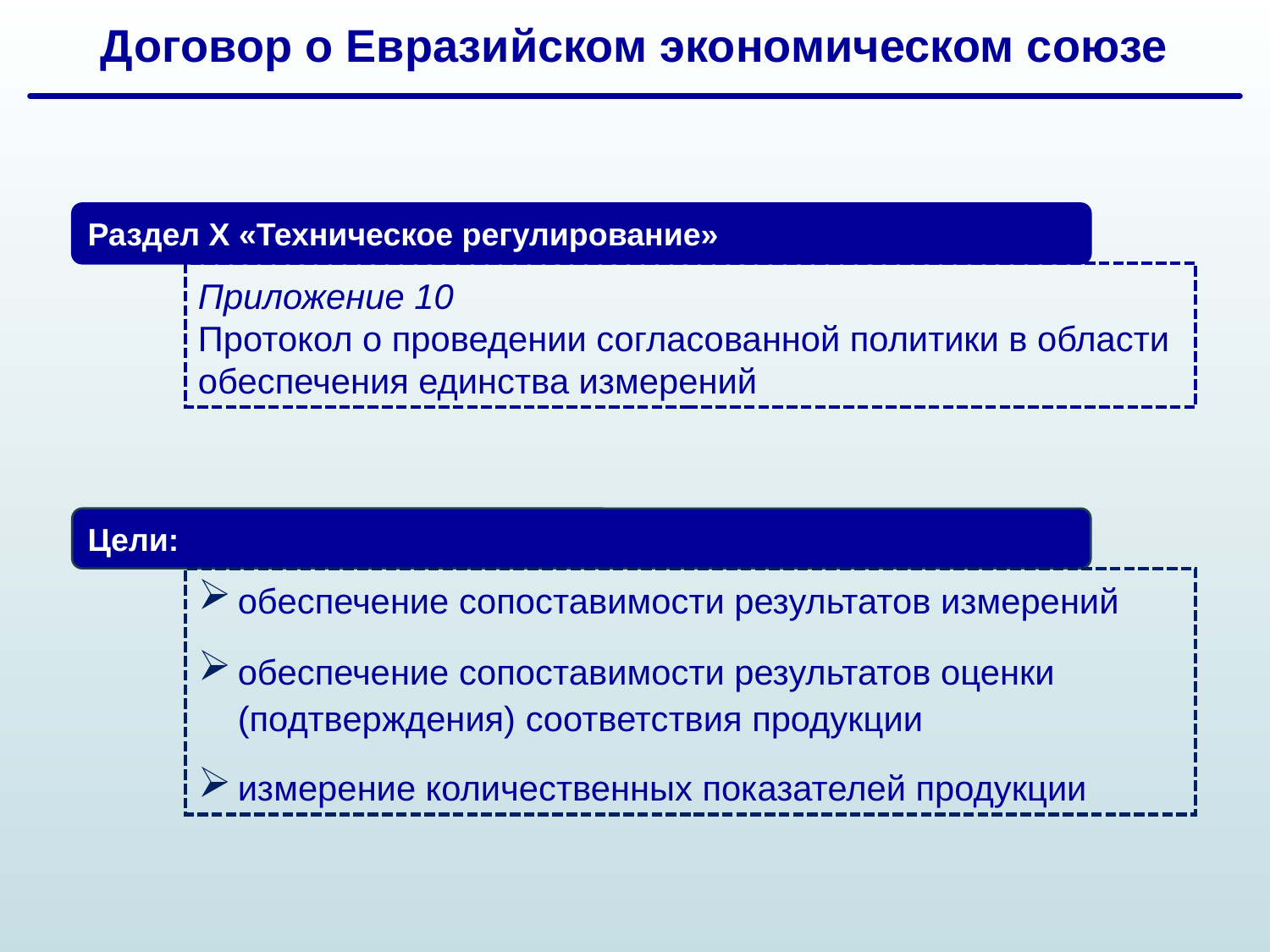

Договор о Евразийском экономическом союзе
Раздел X «Техническое регулирование»
Приложение 10
Протокол о проведении согласованной политики в области обеспечения единства измерений
Цели:
обеспечение сопоставимости результатов измерений

обеспечение сопоставимости результатов оценки (подтверждения) соответствия продукции

измерение количественных показателей продукции